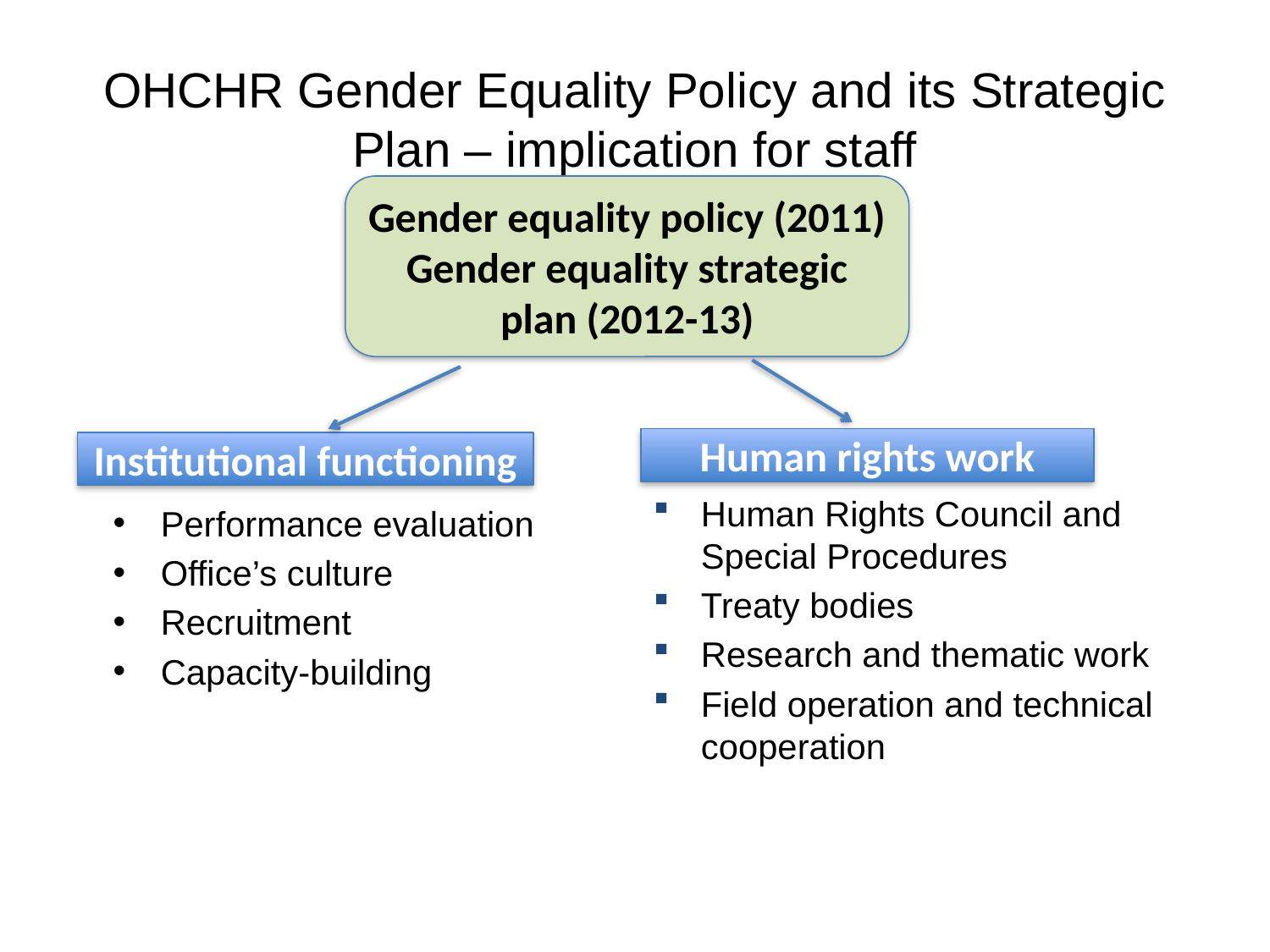

# OHCHR Gender Equality Policy and its Strategic Plan – implication for staff

Gender equality policy (2011)
Gender equality strategic plan (2012-13)
Human rights work
Institutional functioning
Human Rights Council and Special Procedures
Treaty bodies
Research and thematic work
Field operation and technical cooperation

Performance evaluation
Office’s culture
Recruitment
Capacity-building